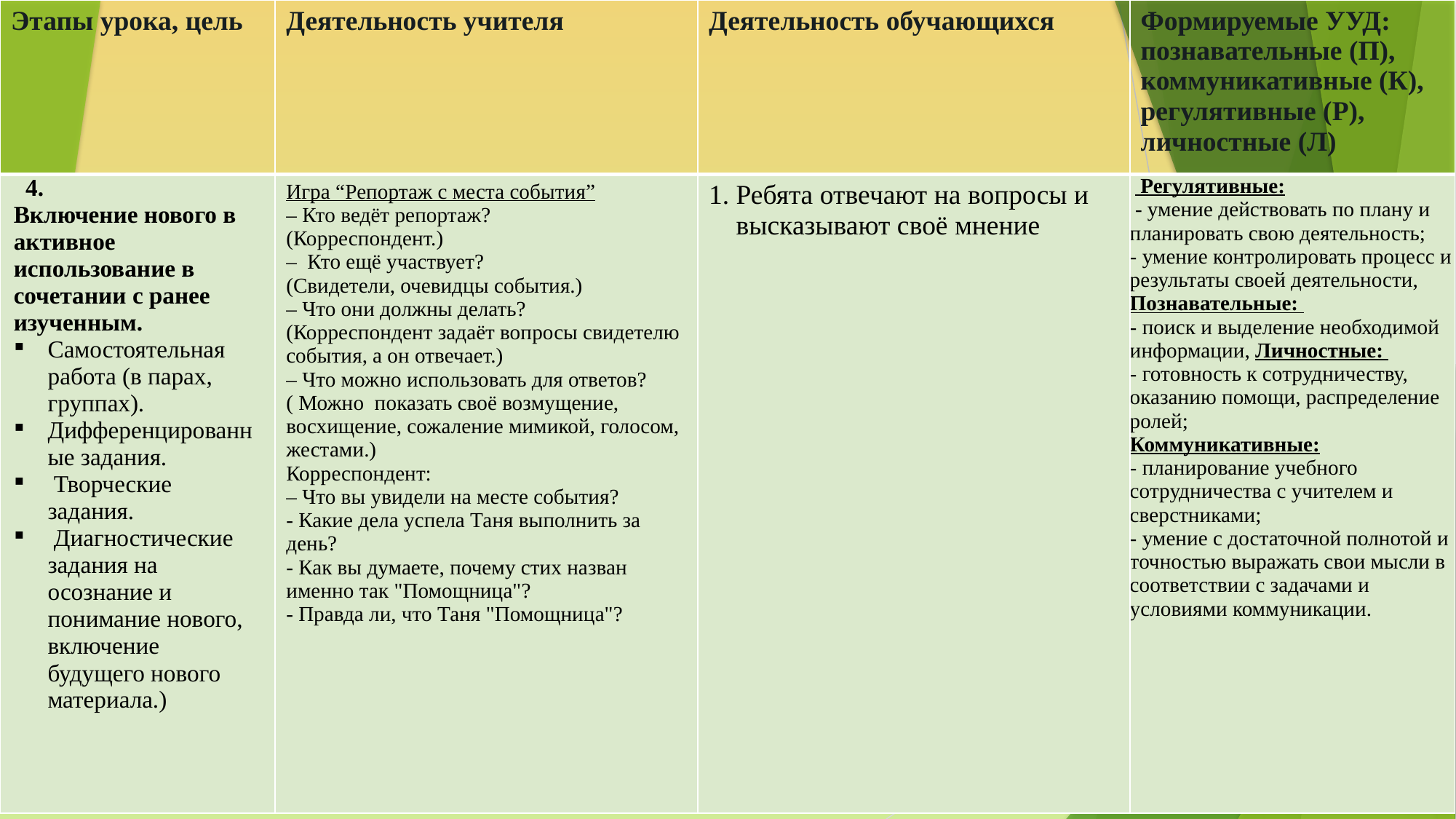

| Этапы урока, цель | Деятельность учителя | Деятельность обучающихся | Формируемые УУД: познавательные (П), коммуникативные (К), регулятивные (Р), личностные (Л) |
| --- | --- | --- | --- |
| 4. Включение нового в активное использование в сочетании с ранее изученным. Самостоятельная работа (в парах, группах). Дифференцированные задания. Творческие задания. Диагностические задания на осознание и понимание нового, включение будущего нового материала.) | Игра “Репортаж с места события” – Кто ведёт репортаж? (Корреспондент.) – Кто ещё участвует? (Свидетели, очевидцы события.) – Что они должны делать? (Корреспондент задаёт вопросы свидетелю события, а он отвечает.) – Что можно использовать для ответов? ( Можно показать своё возмущение, восхищение, сожаление мимикой, голосом, жестами.) Корреспондент: – Что вы увидели на месте события? - Какие дела успела Таня выполнить за день? - Как вы думаете, почему стих назван именно так "Помощница"? - Правда ли, что Таня "Помощница"? | Ребята отвечают на вопросы и высказывают своё мнение | Регулятивные: - умение действовать по плану и планировать свою деятельность; - умение контролировать процесс и результаты своей деятельности, Познавательные: - поиск и выделение необходимой информации, Личностные: - готовность к сотрудничеству, оказанию помощи, распределение ролей; Коммуникативные: - планирование учебного сотрудничества с учителем и сверстниками; - умение с достаточной полнотой и точностью выражать свои мысли в соответствии с задачами и условиями коммуникации. |